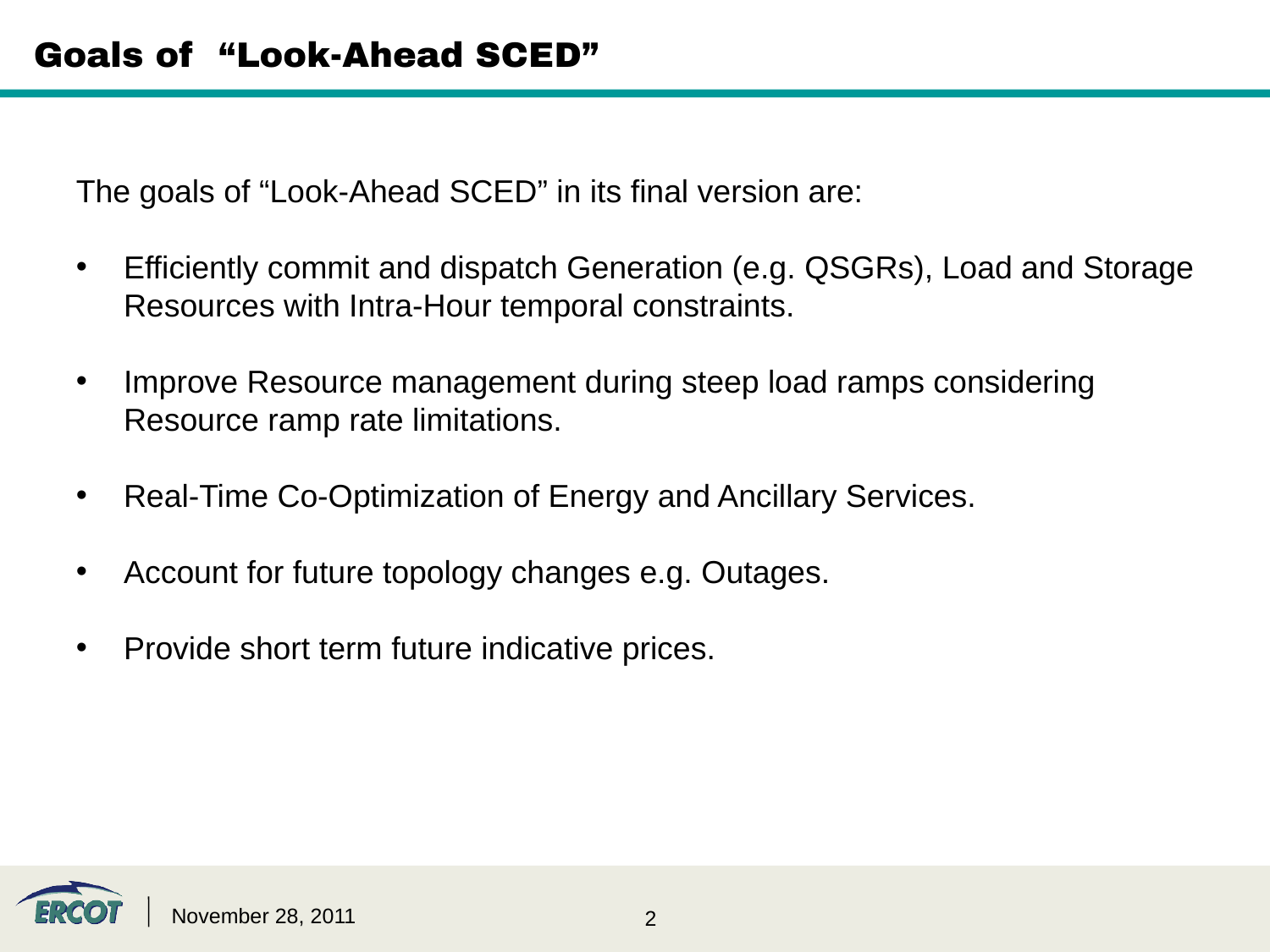

# Goals of  “Look-Ahead SCED”

The goals of “Look-Ahead SCED” in its final version are:

Efficiently commit and dispatch Generation (e.g. QSGRs), Load and Storage Resources with Intra-Hour temporal constraints.

Improve Resource management during steep load ramps considering Resource ramp rate limitations.

Real-Time Co-Optimization of Energy and Ancillary Services.

Account for future topology changes e.g. Outages.

Provide short term future indicative prices.

November 28, 2011